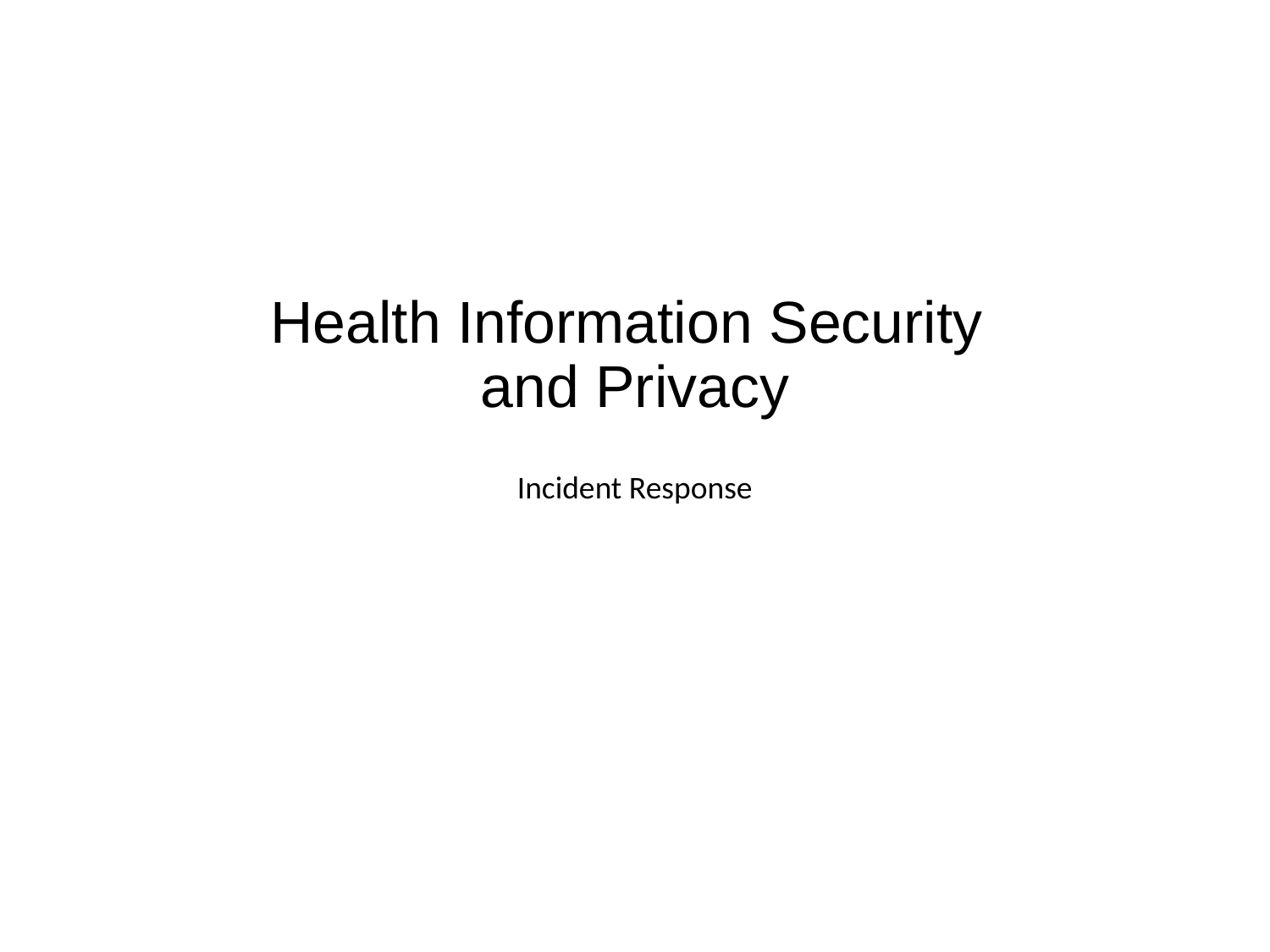

# Health Information Security and Privacy
Incident Response